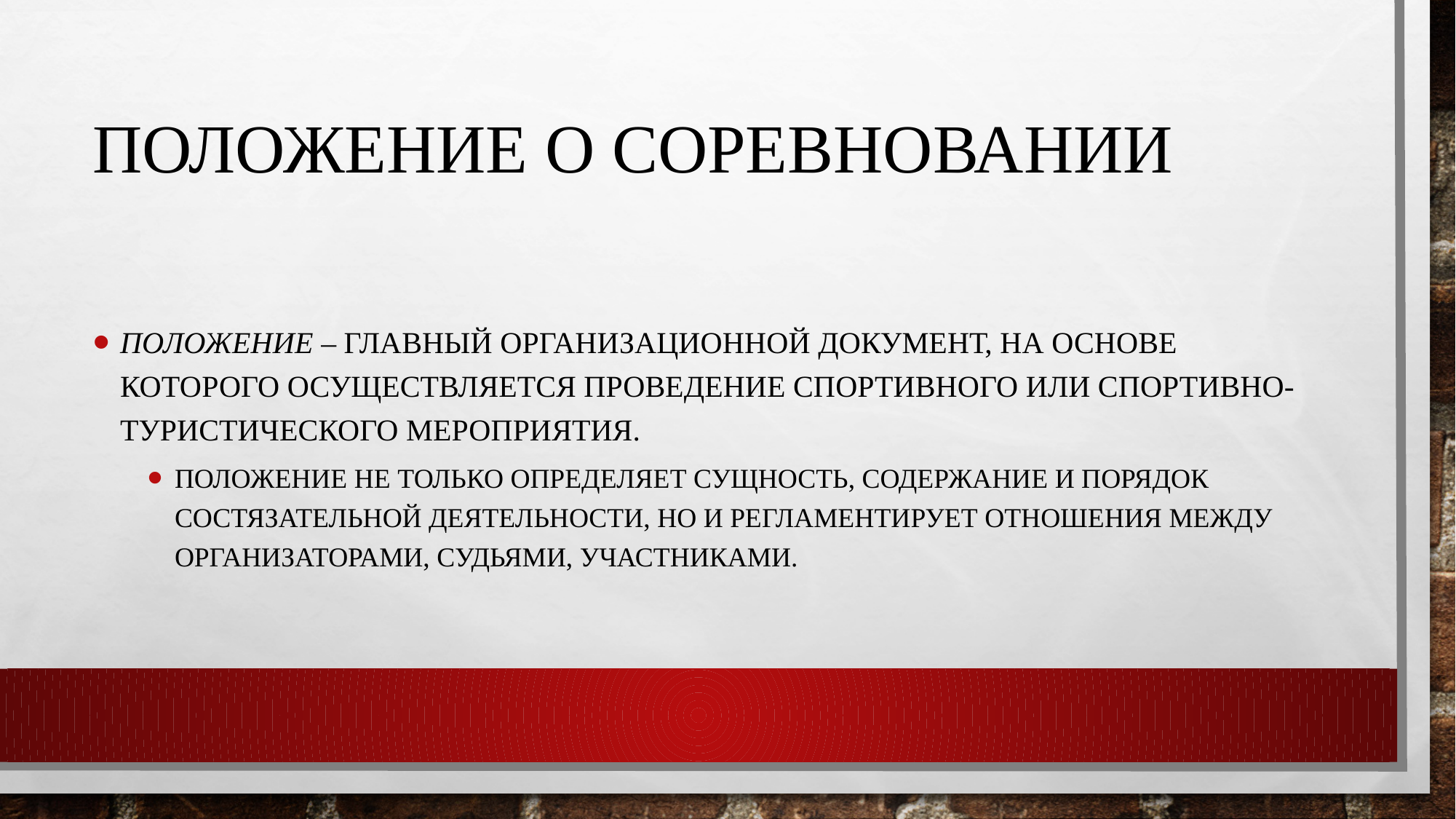

# Положение о соревновании
ПОЛОЖЕНИЕ – главный организационной документ, на основе которого осуществляется проведение спортивного или спортивно-туристического мероприятия.
Положение не только определяет сущность, содержание и порядок состязательной деятельности, но и регламентирует отношения между организаторами, судьями, участниками.